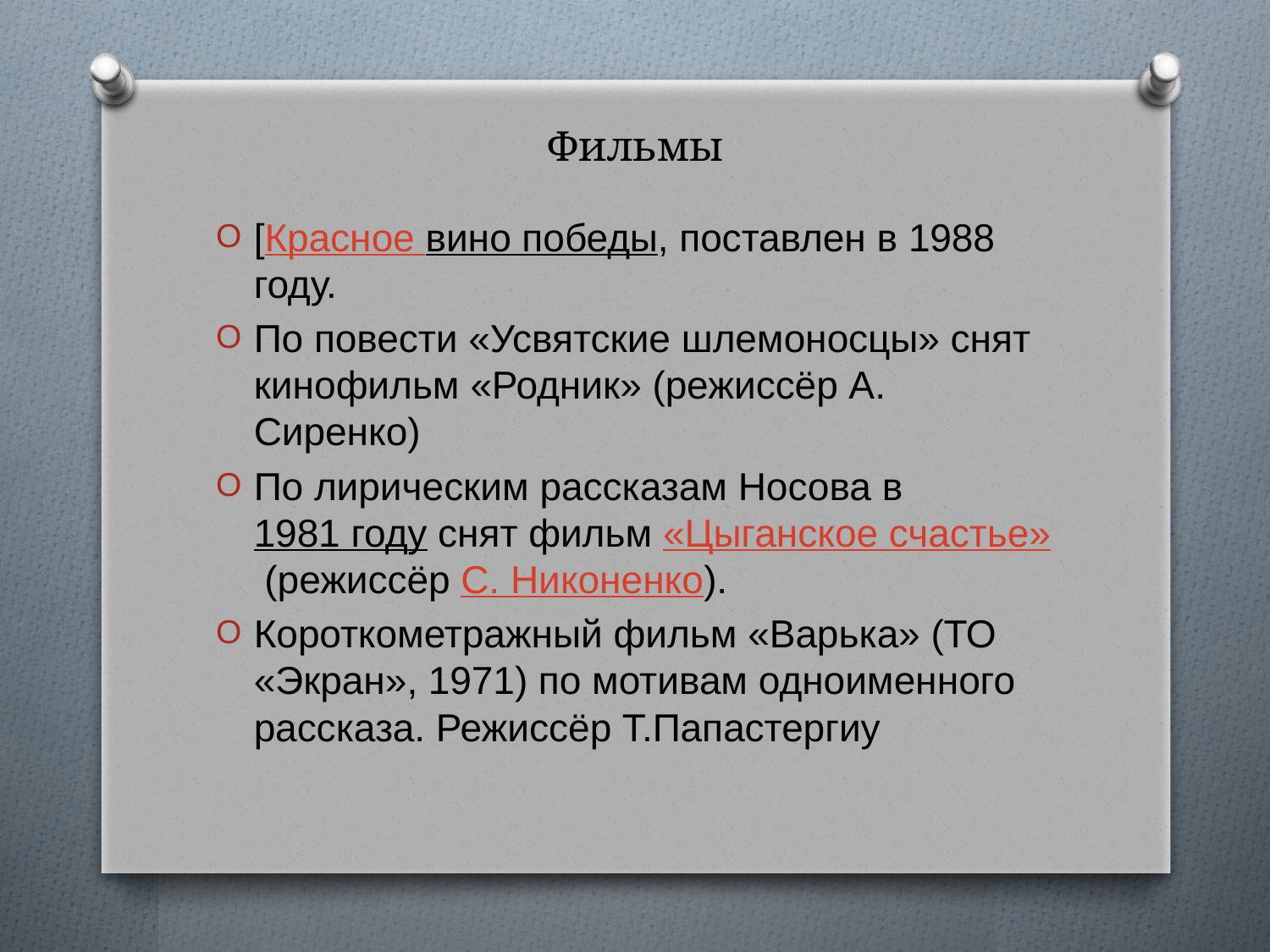

# Фильмы
[Красное вино победы, поставлен в 1988 году.
По повести «Усвятские шлемоносцы» снят кинофильм «Родник» (режиссёр А. Сиренко)
По лирическим рассказам Носова в 1981 году снят фильм «Цыганское счастье» (режиссёр C. Никоненко).
Короткометражный фильм «Варька» (ТО «Экран», 1971) по мотивам одноименного рассказа. Режиссёр Т.Папастергиу